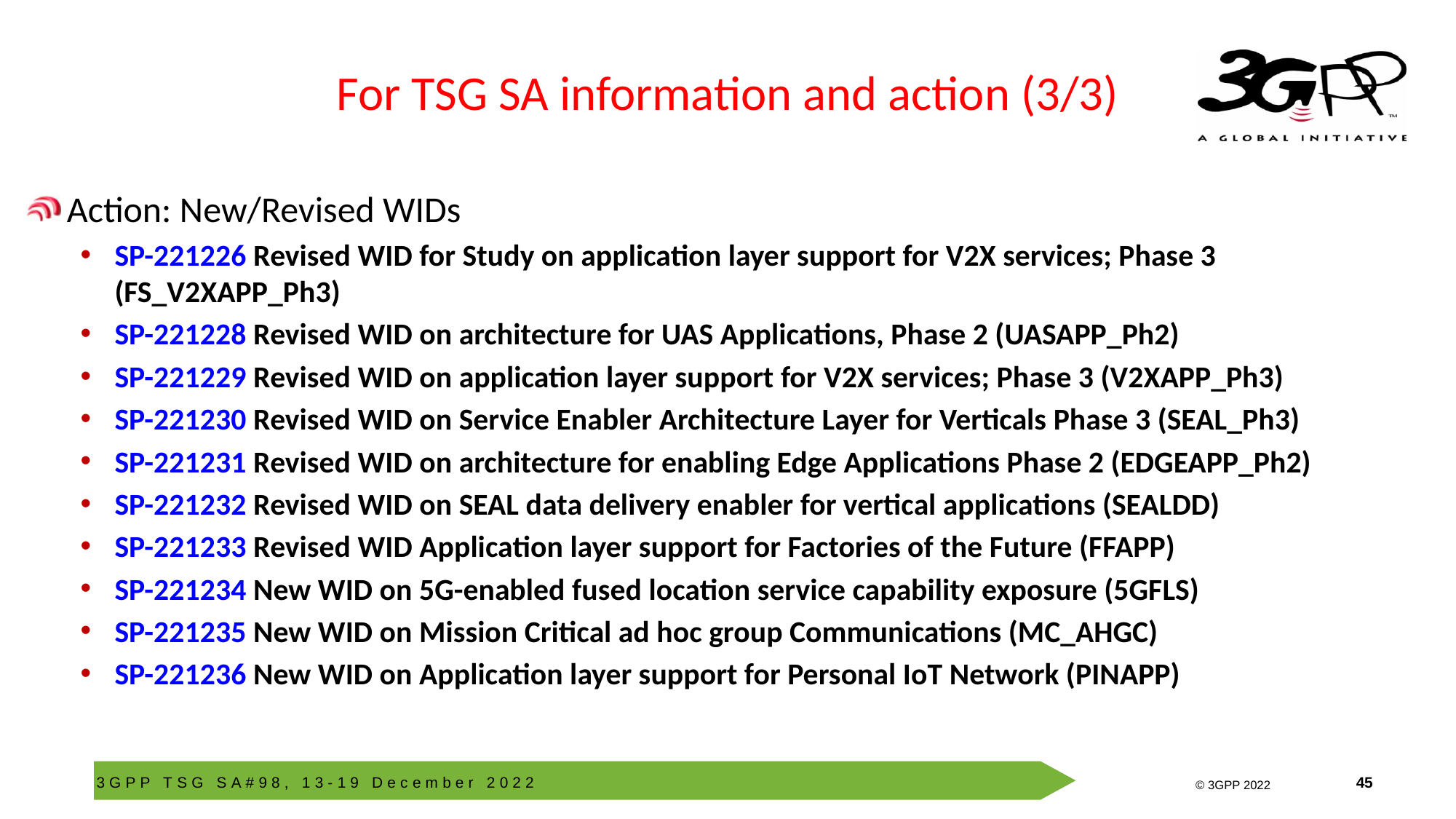

# For TSG SA information and action (3/3)
Action: New/Revised WIDs
SP-221226 Revised WID for Study on application layer support for V2X services; Phase 3 (FS_V2XAPP_Ph3)
SP-221228 Revised WID on architecture for UAS Applications, Phase 2 (UASAPP_Ph2)
SP-221229 Revised WID on application layer support for V2X services; Phase 3 (V2XAPP_Ph3)
SP-221230 Revised WID on Service Enabler Architecture Layer for Verticals Phase 3 (SEAL_Ph3)
SP-221231 Revised WID on architecture for enabling Edge Applications Phase 2 (EDGEAPP_Ph2)
SP-221232 Revised WID on SEAL data delivery enabler for vertical applications (SEALDD)
SP-221233 Revised WID Application layer support for Factories of the Future (FFAPP)
SP-221234 New WID on 5G-enabled fused location service capability exposure (5GFLS)
SP-221235 New WID on Mission Critical ad hoc group Communications (MC_AHGC)
SP-221236 New WID on Application layer support for Personal IoT Network (PINAPP)